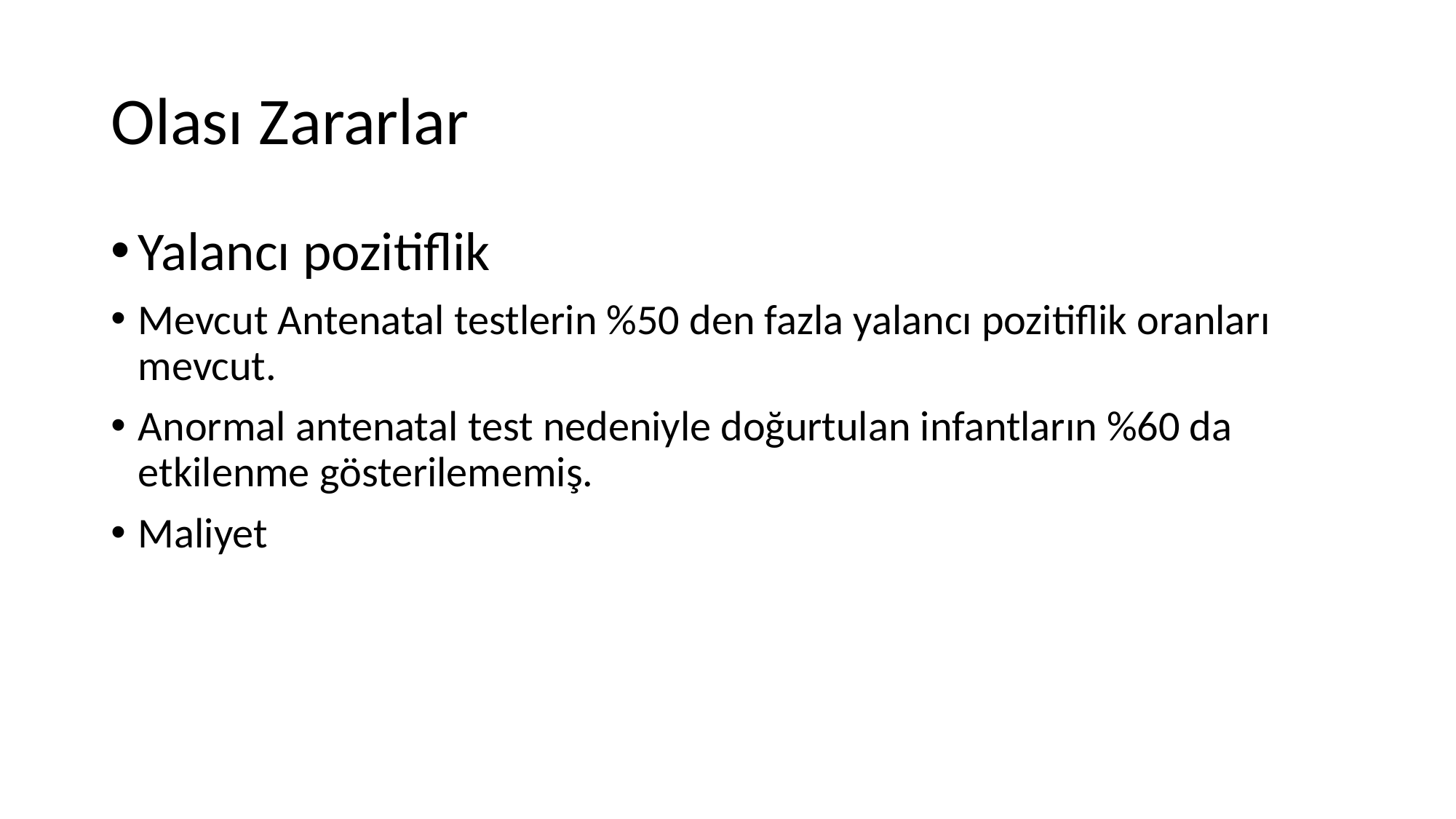

# Olası Zararlar
Yalancı pozitiflik
Mevcut Antenatal testlerin %50 den fazla yalancı pozitiflik oranları mevcut.
Anormal antenatal test nedeniyle doğurtulan infantların %60 da etkilenme gösterilememiş.
Maliyet